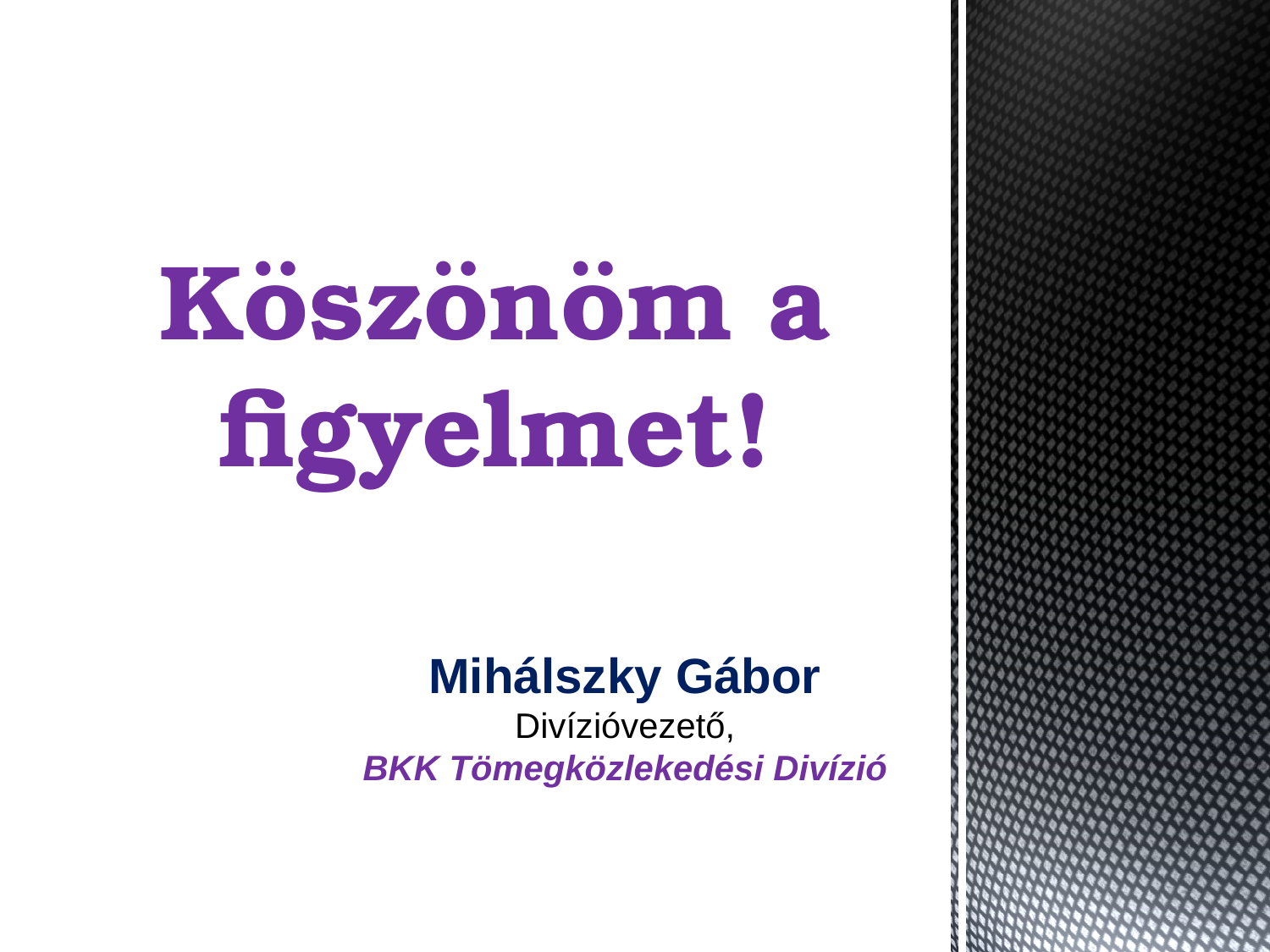

Köszönöm a figyelmet!
Mihálszky Gábor
Divízióvezető,
BKK Tömegközlekedési Divízió